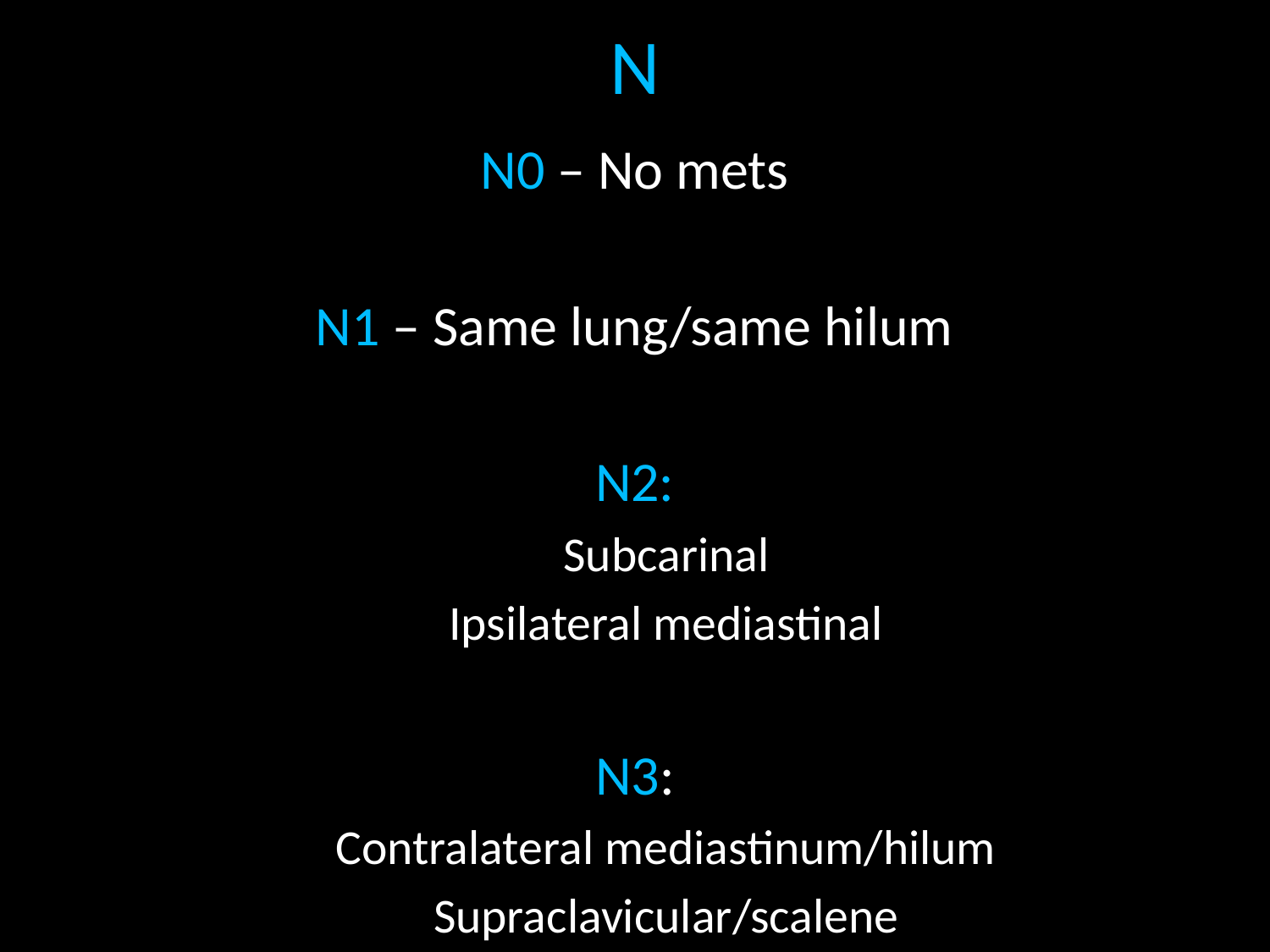

# N
N0 – No mets

N1 – Same lung/same hilum

N2:
Subcarinal
Ipsilateral mediastinal

N3:
Contralateral mediastinum/hilum
Supraclavicular/scalene